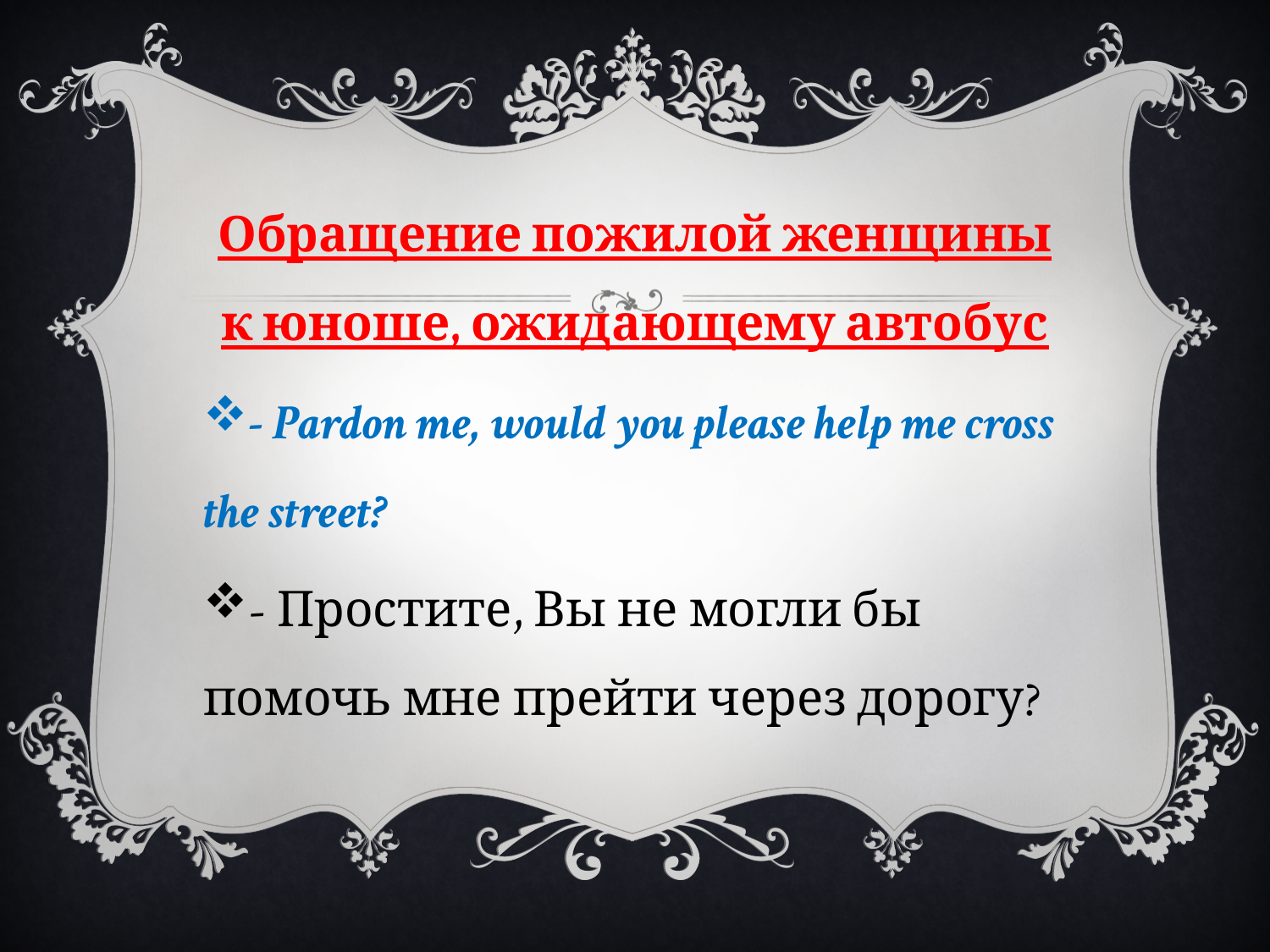

Обращение пожилой женщины к юноше, ожидающему автобус
- Pardon me, would you please help me cross the street?
- Простите, Вы не могли бы помочь мне прейти через дорогу?

#